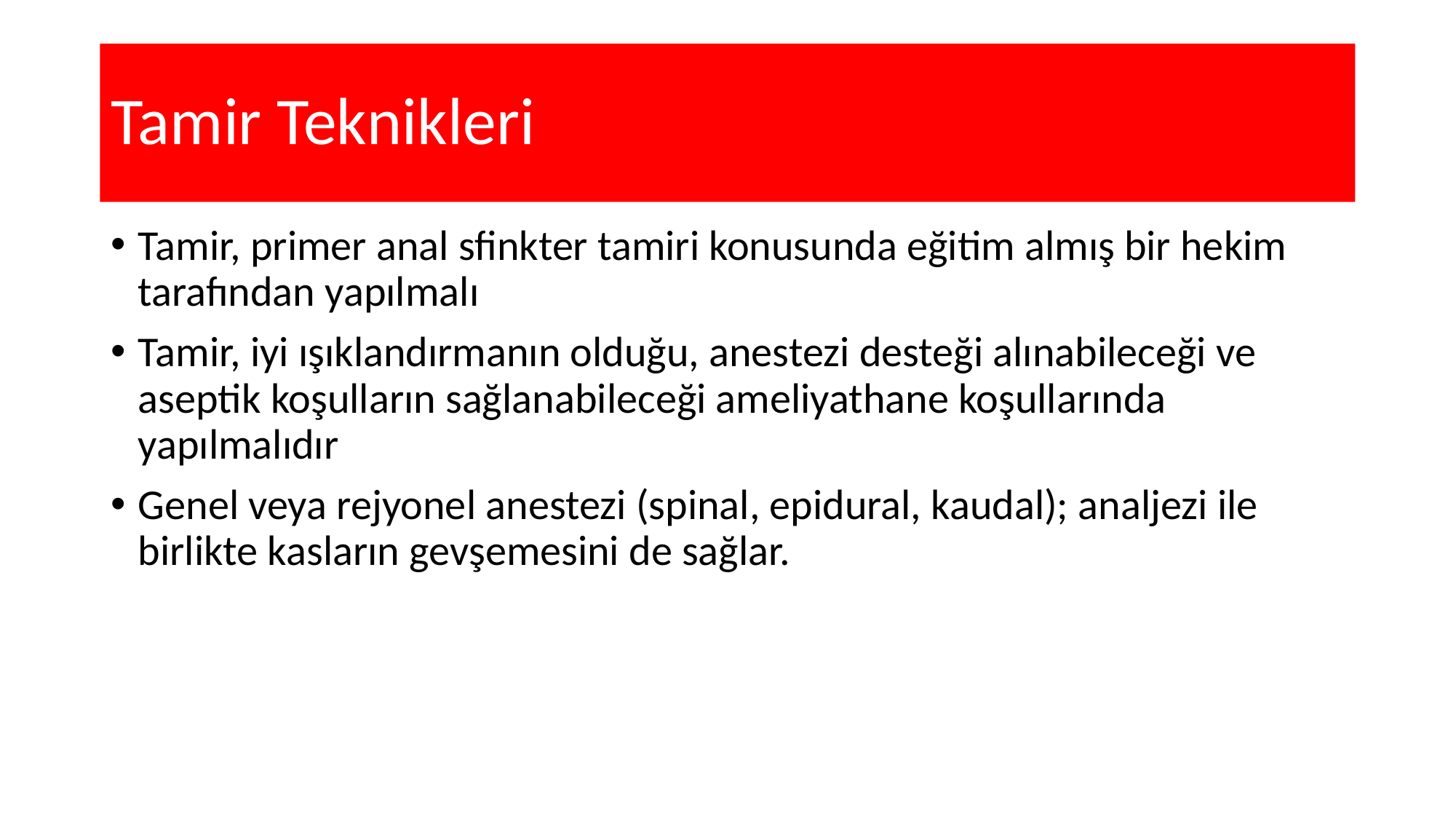

# Tamir Teknikleri
Tamir, primer anal sfinkter tamiri konusunda eğitim almış bir hekim tarafından yapılmalı
Tamir, iyi ışıklandırmanın olduğu, anestezi desteği alınabileceği ve aseptik koşulların sağlanabileceği ameliyathane koşullarında yapılmalıdır
Genel veya rejyonel anestezi (spinal, epidural, kaudal); analjezi ile birlikte kasların gevşemesini de sağlar.